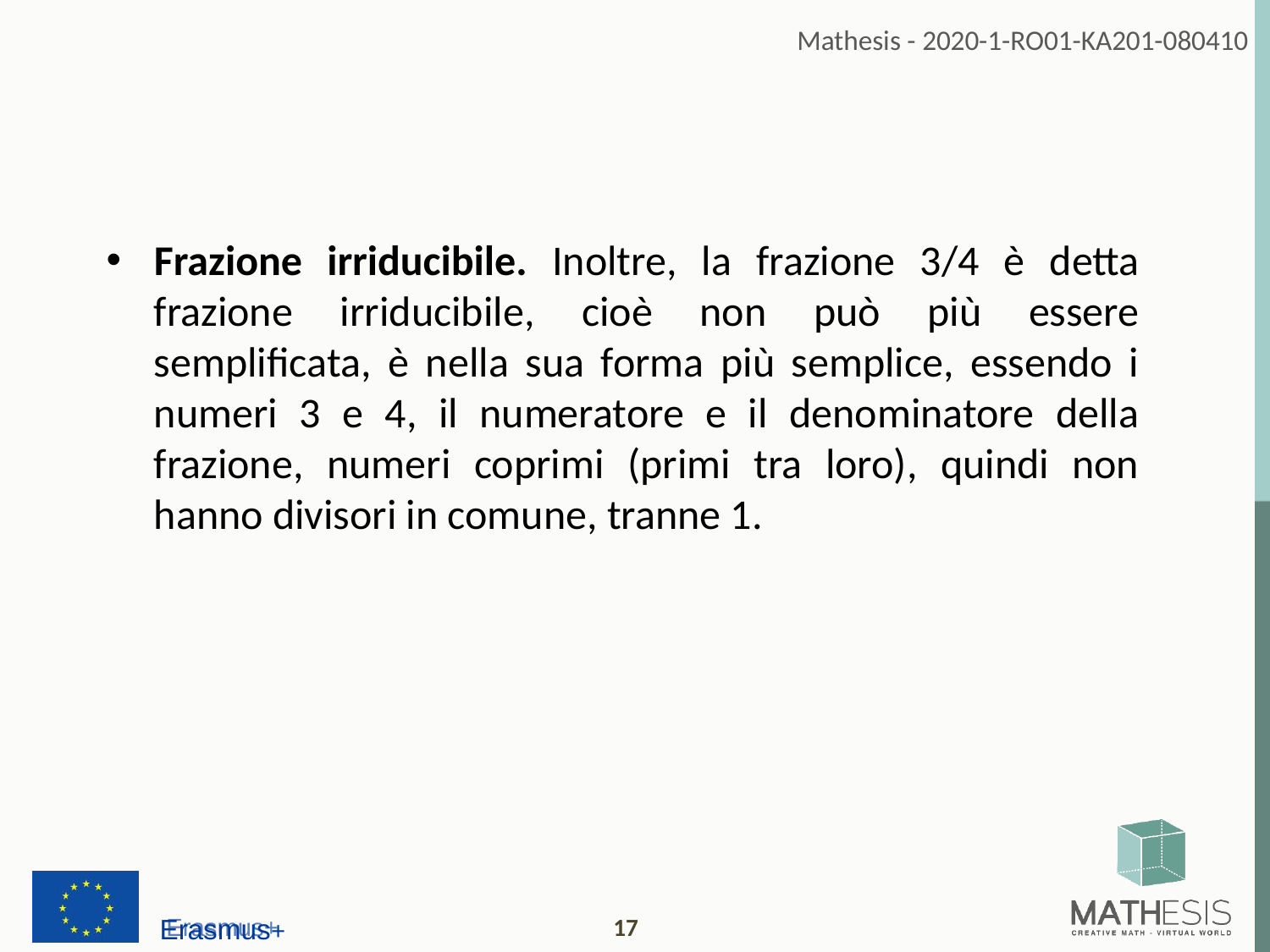

Frazione irriducibile. Inoltre, la frazione 3/4 è detta frazione irriducibile, cioè non può più essere semplificata, è nella sua forma più semplice, essendo i numeri 3 e 4, il numeratore e il denominatore della frazione, numeri coprimi (primi tra loro), quindi non hanno divisori in comune, tranne 1.